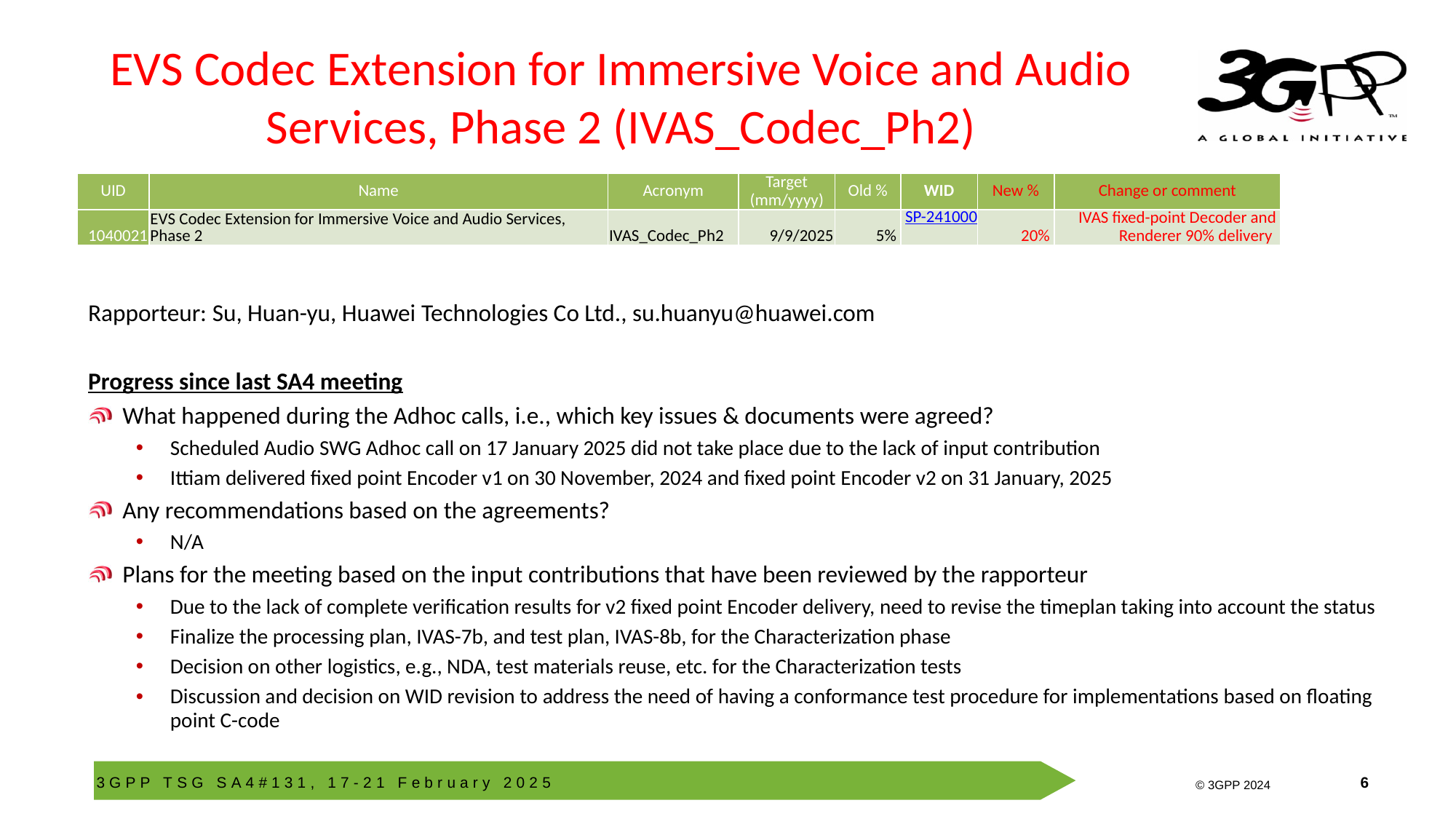

# EVS Codec Extension for Immersive Voice and Audio Services, Phase 2 (IVAS_Codec_Ph2)
| UID | Name | Acronym | Target (mm/yyyy) | Old % | WID | New % | Change or comment |
| --- | --- | --- | --- | --- | --- | --- | --- |
| 1040021 | EVS Codec Extension for Immersive Voice and Audio Services, Phase 2 | IVAS\_Codec\_Ph2 | 9/9/2025 | 5% | SP-241000 | 20% | IVAS fixed-point Decoder and Renderer 90% delivery |
Rapporteur: Su, Huan-yu, Huawei Technologies Co Ltd., su.huanyu@huawei.com

Progress since last SA4 meeting
What happened during the Adhoc calls, i.e., which key issues & documents were agreed?
Scheduled Audio SWG Adhoc call on 17 January 2025 did not take place due to the lack of input contribution
Ittiam delivered fixed point Encoder v1 on 30 November, 2024 and fixed point Encoder v2 on 31 January, 2025
Any recommendations based on the agreements?
N/A
Plans for the meeting based on the input contributions that have been reviewed by the rapporteur
Due to the lack of complete verification results for v2 fixed point Encoder delivery, need to revise the timeplan taking into account the status
Finalize the processing plan, IVAS-7b, and test plan, IVAS-8b, for the Characterization phase
Decision on other logistics, e.g., NDA, test materials reuse, etc. for the Characterization tests
Discussion and decision on WID revision to address the need of having a conformance test procedure for implementations based on floating point C-code